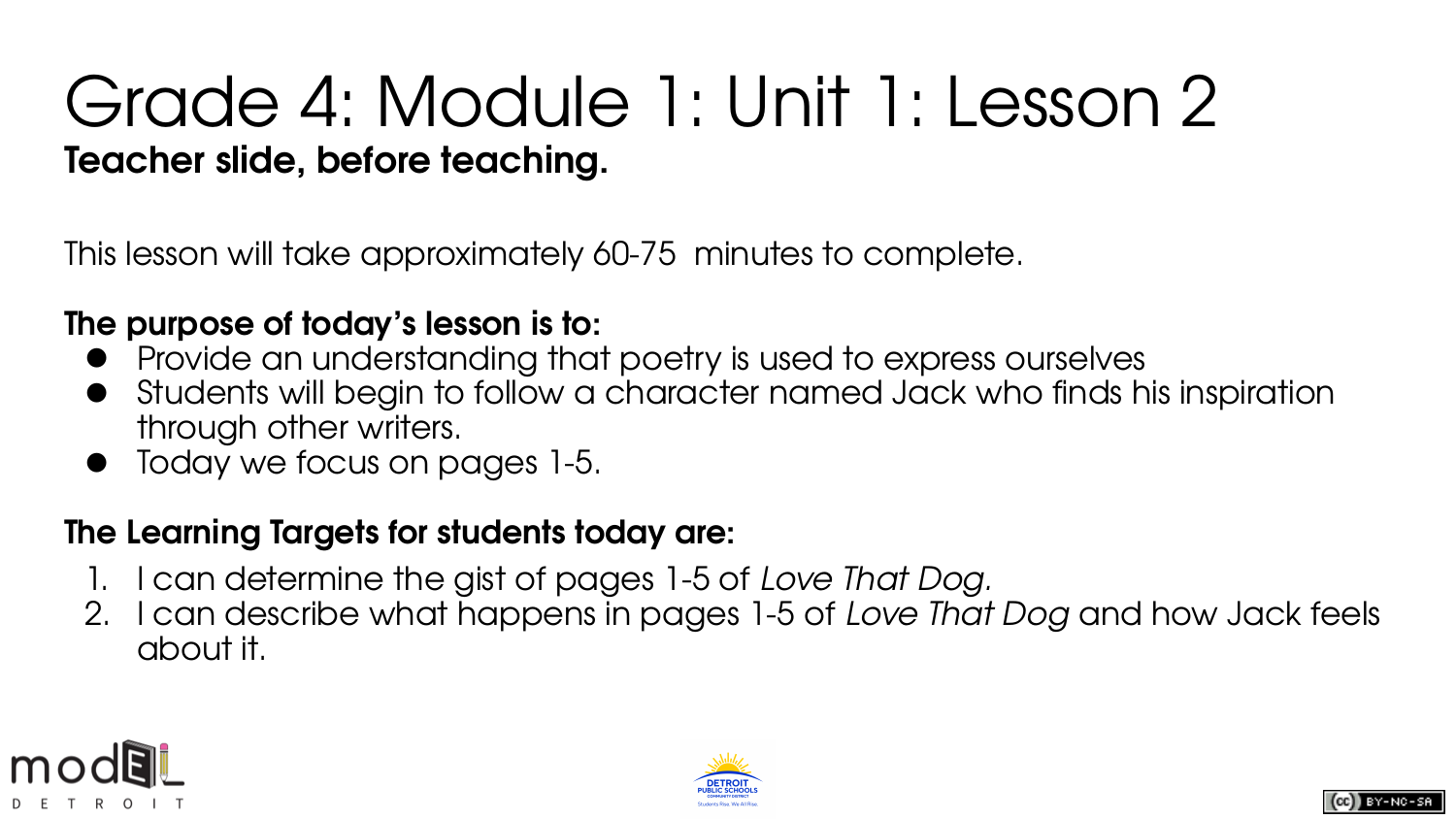

# Grade 4: Module 1: Unit 1: Lesson 2
Teacher slide, before teaching.
This lesson will take approximately 60-75  minutes to complete.

The purpose of today’s lesson is to:
Provide an understanding that poetry is used to express ourselves
Students will begin to follow a character named Jack who finds his inspiration through other writers.
Today we focus on pages 1-5.

The Learning Targets for students today are:
I can determine the gist of pages 1-5 of Love That Dog.
I can describe what happens in pages 1-5 of Love That Dog and how Jack feels about it.